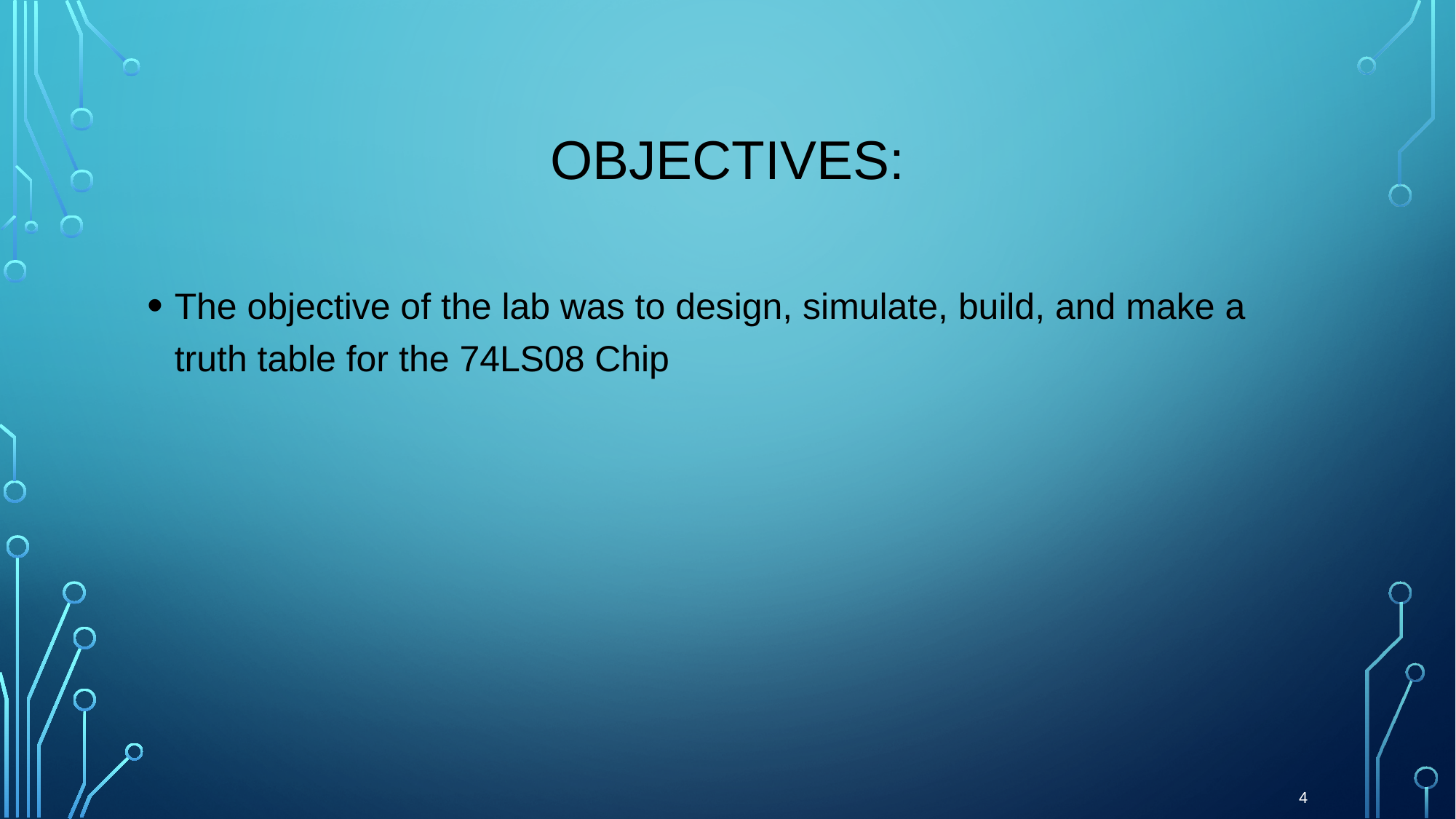

# Objectives:
The objective of the lab was to design, simulate, build, and make a truth table for the 74LS08 Chip
4